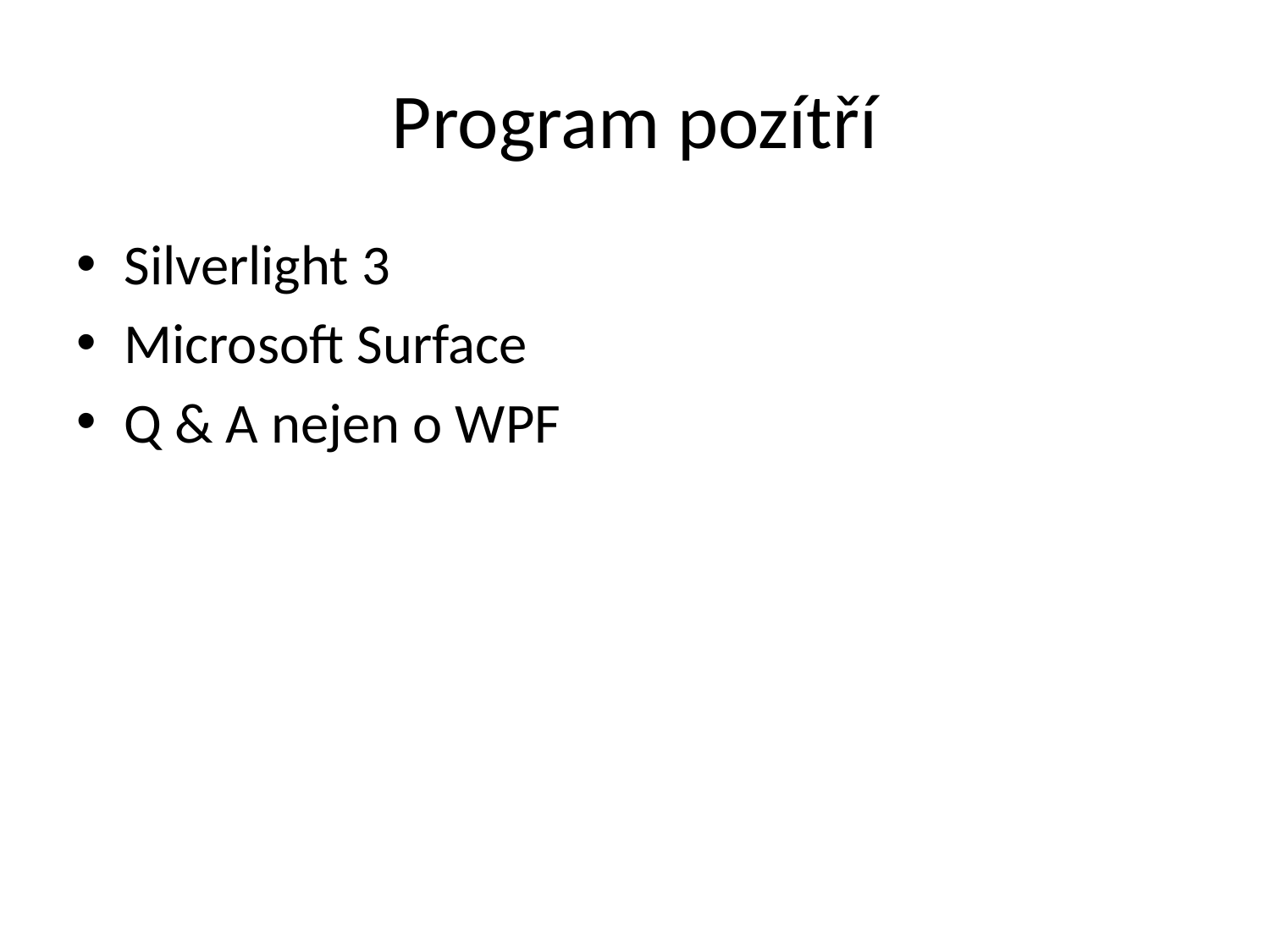

# Program pozítří
Silverlight 3
Microsoft Surface
Q & A nejen o WPF